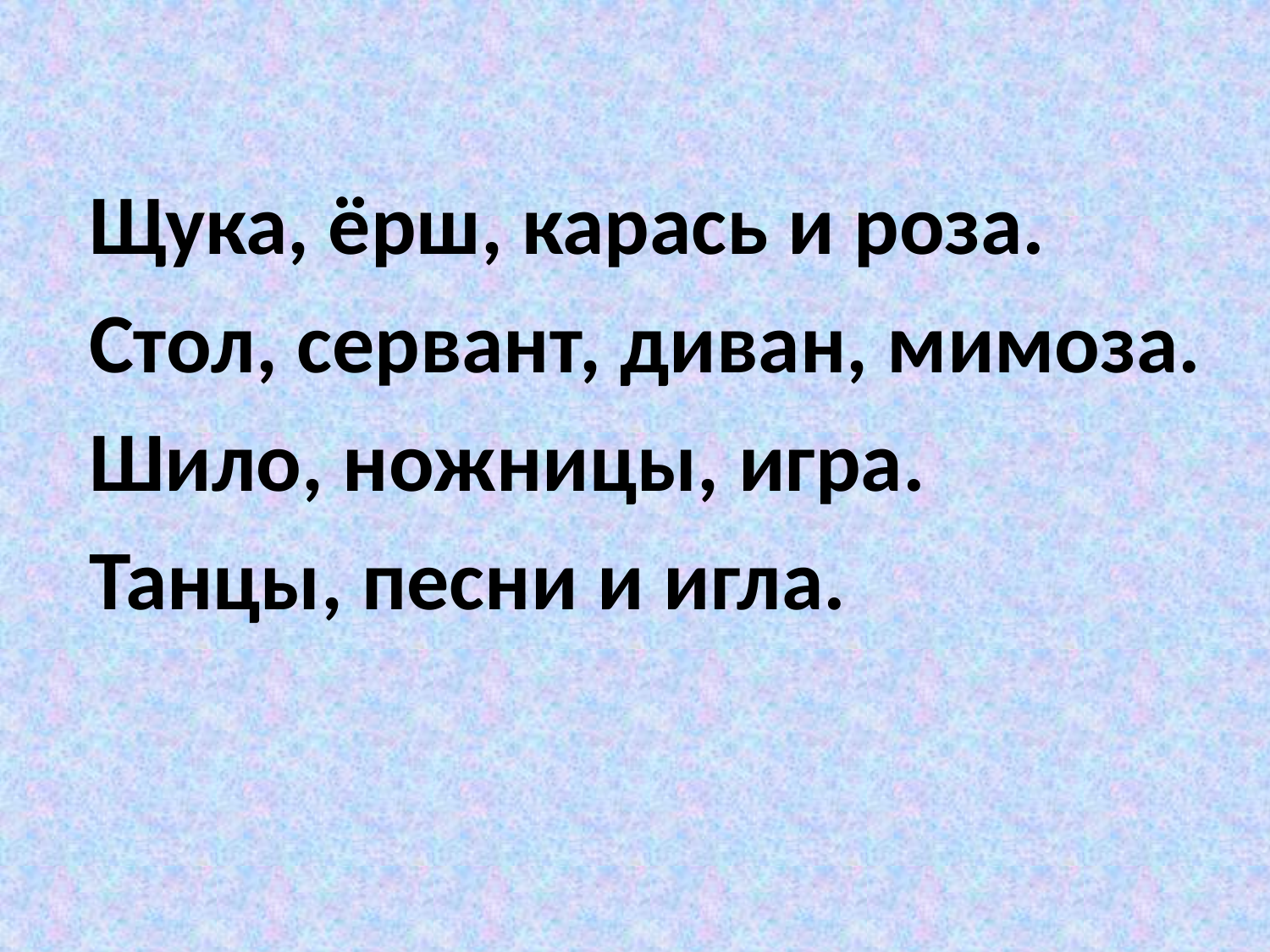

Щука, ёрш, карась и роза.
    Стол, сервант, диван, мимоза.
    Шило, ножницы, игра.
    Танцы, песни и игла.